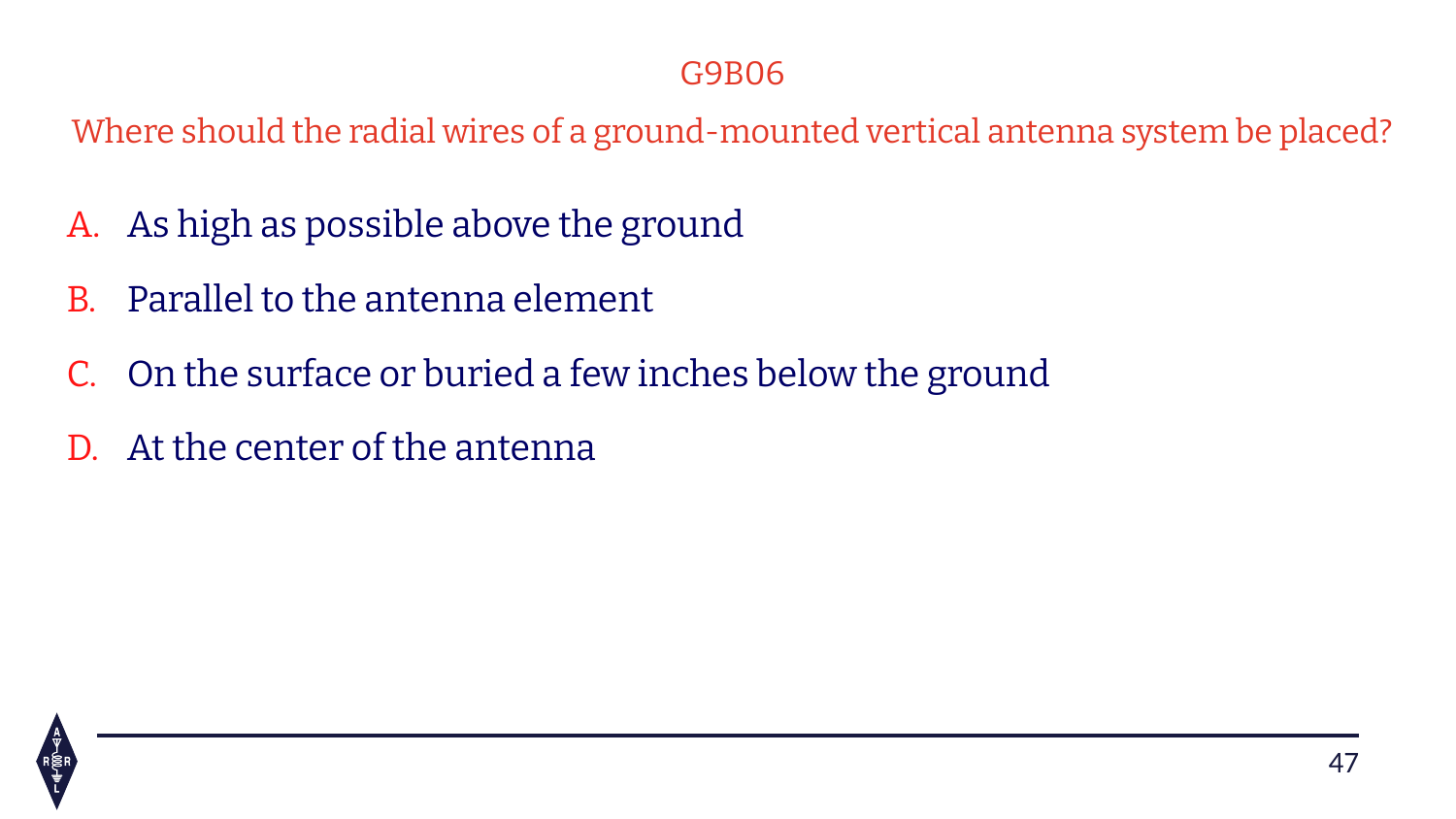

G9B06
Where should the radial wires of a ground-mounted vertical antenna system be placed?
As high as possible above the ground
Parallel to the antenna element
On the surface or buried a few inches below the ground
At the center of the antenna
47